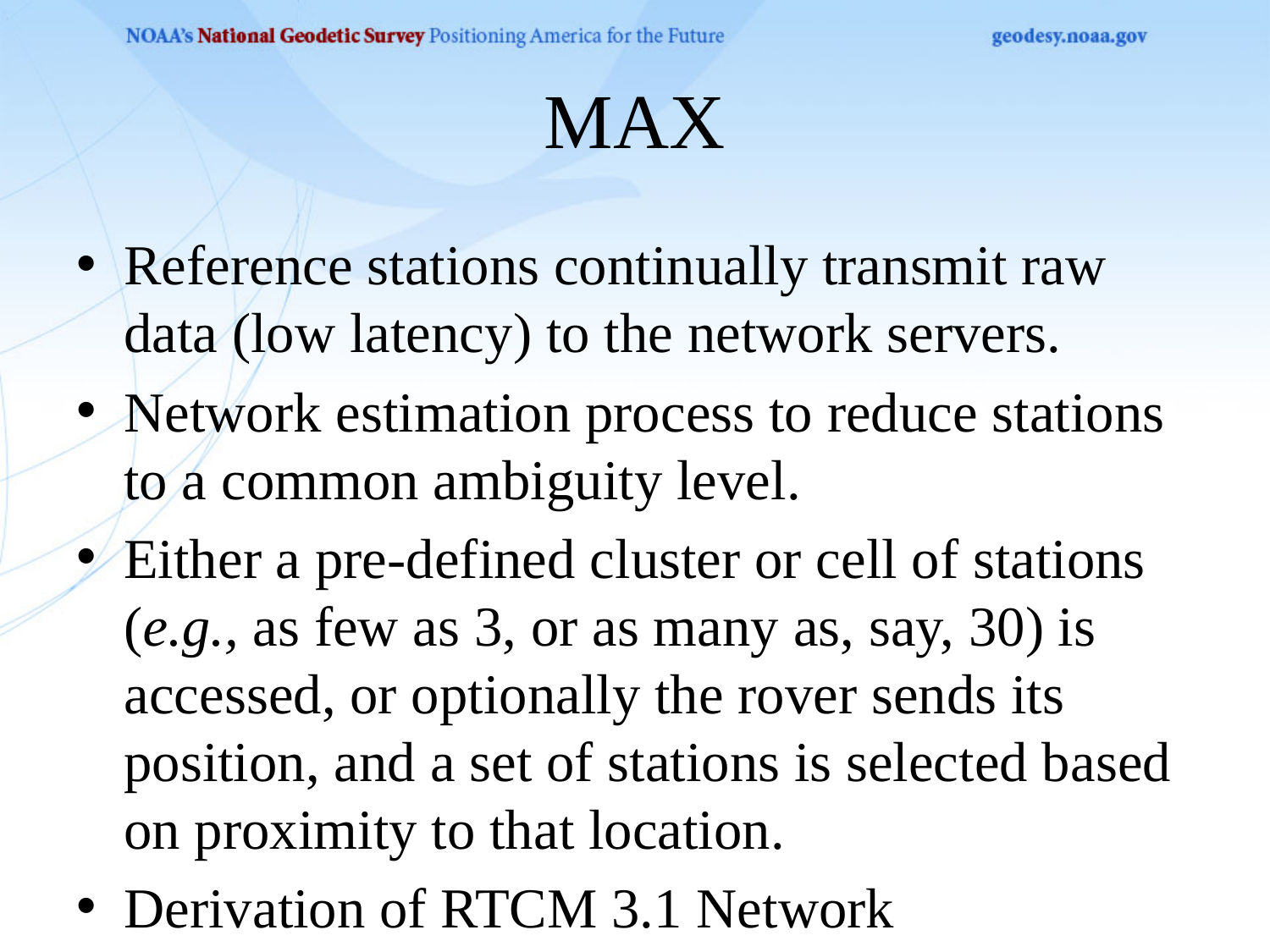

# MAX
Reference stations continually transmit raw data (low latency) to the network servers.
Network estimation process to reduce stations to a common ambiguity level.
Either a pre-defined cluster or cell of stations (e.g., as few as 3, or as many as, say, 30) is accessed, or optionally the rover sends its position, and a set of stations is selected based on proximity to that location.
Derivation of RTCM 3.1 Network
Messages for the master station, and
offset messages for each auxiliary
station are broadcast or transmitted to